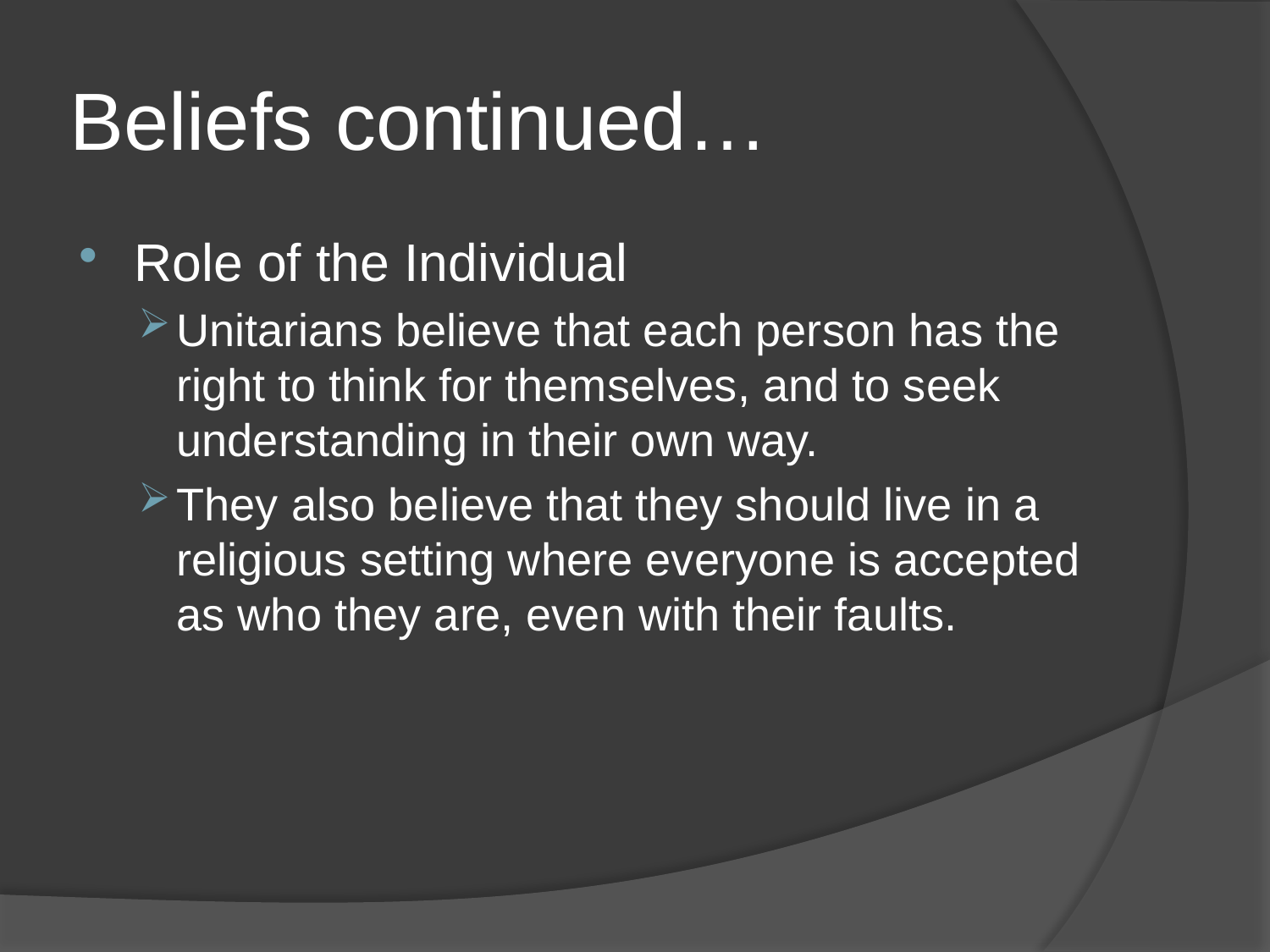

# Beliefs continued…
Role of the Individual
Unitarians believe that each person has the right to think for themselves, and to seek understanding in their own way.
They also believe that they should live in a religious setting where everyone is accepted as who they are, even with their faults.